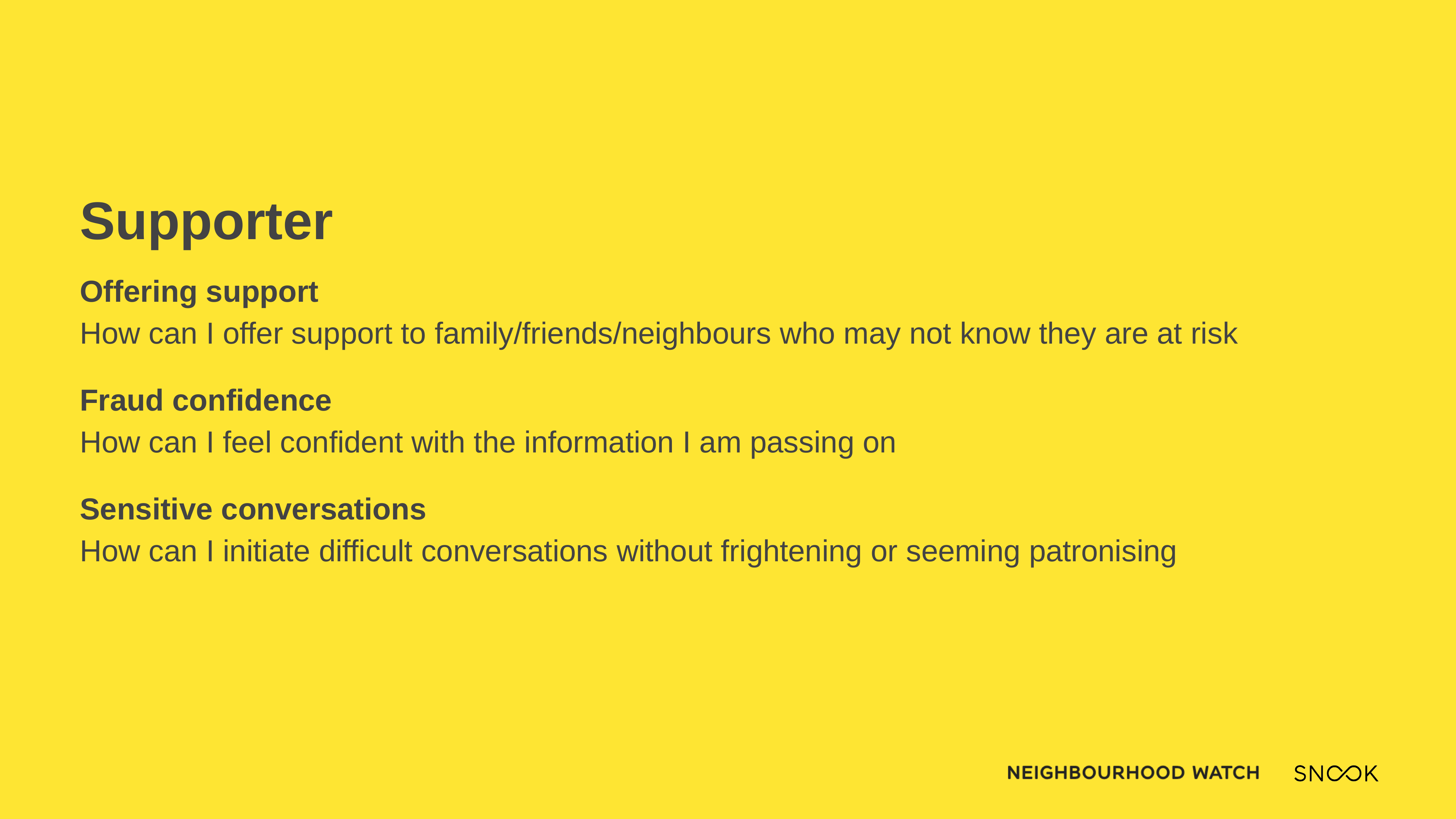

Supporter

Offering support
How can I offer support to family/friends/neighbours who may not know they are at risk

Fraud confidence
How can I feel confident with the information I am passing on

Sensitive conversations
How can I initiate difficult conversations without frightening or seeming patronising